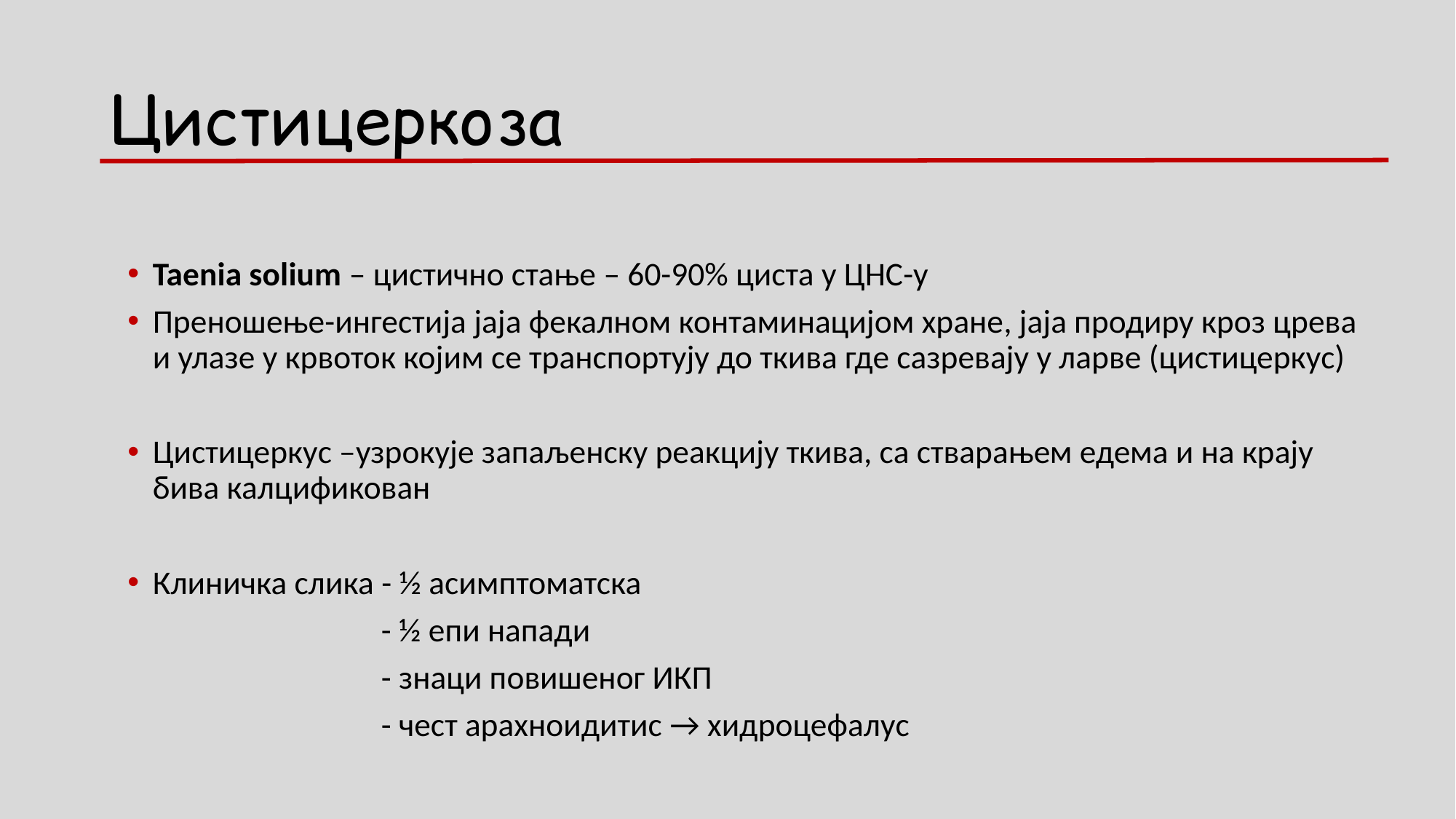

# Цистицеркоза
Taenia solium – цистично стање – 60-90% циста у ЦНС-у
Преношење-ингестија јаја фекалном контаминацијом хране, јаја продиру кроз црева и улазе у крвоток којим се транспортују до ткива где сазревају у ларве (цистицеркус)

Цистицеркус –узрокује запаљенску реакцију ткива, са стварањем едема и на крају бива калцификован

Клиничка слика - ½ асимптоматска
                                  - ½ епи напади
                                  - знаци повишеног ИКП
                                  - чест арахноидитис → хидроцефалус